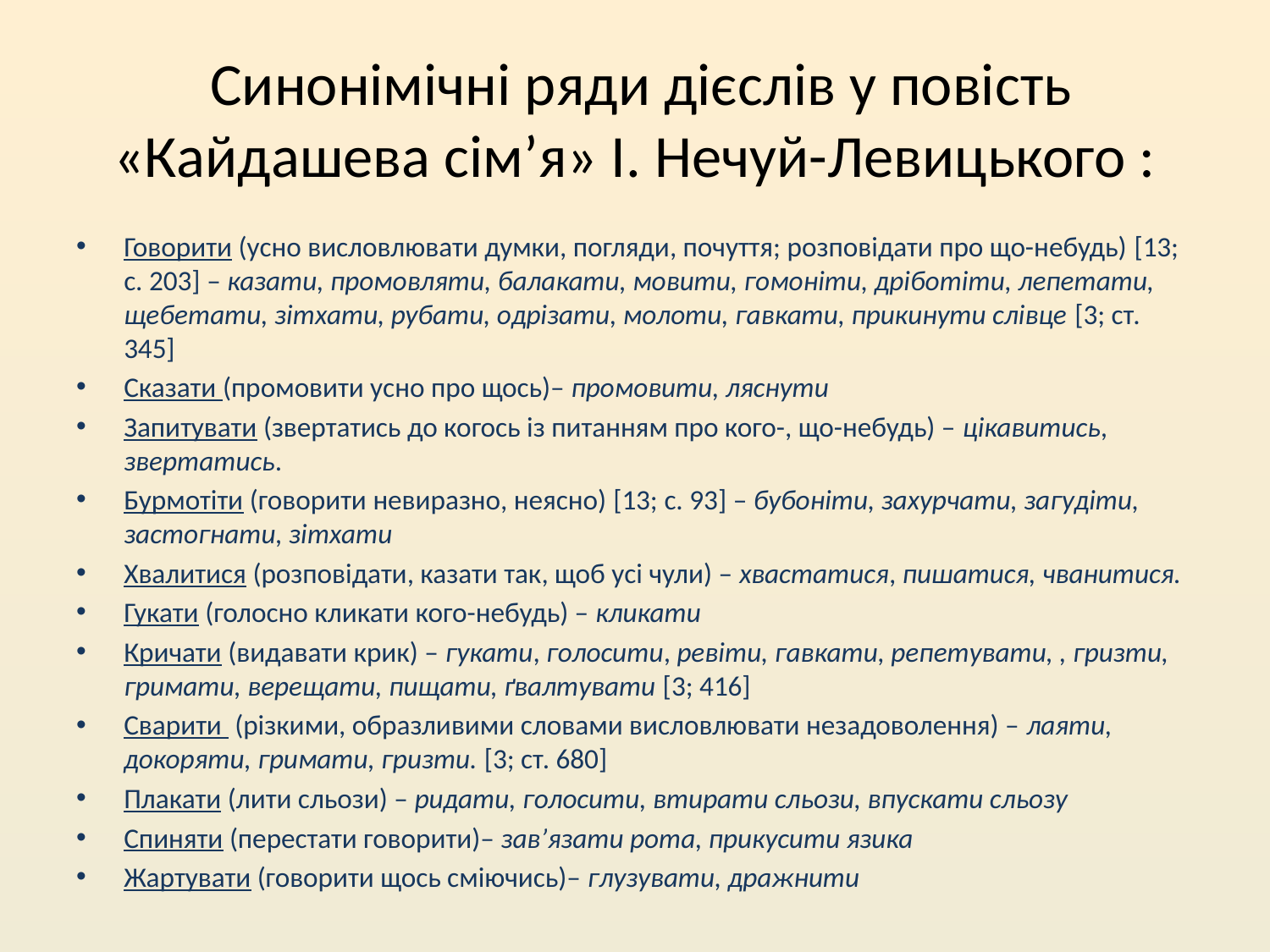

# Синонімічні ряди дієслів у повість «Кайдашева сім’я» І. Нечуй-Левицького :
Говорити (усно висловлювати думки, погляди, почуття; розповідати про що-небудь) [13; с. 203] – казати, промовляти, балакати, мовити, гомоніти, дріботіти, лепетати, щебетати, зітхати, рубати, одрізати, молоти, гавкати, прикинути слівце [3; ст. 345]
Сказати (промовити усно про щось)– промовити, ляснути
Запитувати (звертатись до когось із питанням про кого-, що-небудь) – цікавитись, звертатись.
Бурмотіти (говорити невиразно, неясно) [13; с. 93] – бубоніти, захурчати, загудіти, застогнати, зітхати
Хвалитися (розповідати, казати так, щоб усі чули) – хвастатися, пишатися, чванитися.
Гукати (голосно кликати кого-небудь) – кликати
Кричати (видавати крик) – гукати, голосити, ревіти, гавкати, репетувати, , гризти, гримати, верещати, пищати, ґвалтувати [3; 416]
Сварити  (різкими, образливими словами висловлювати незадоволення) – лаяти, докоряти, гримати, гризти. [3; ст. 680]
Плакати (лити сльози) – ридати, голосити, втирати сльози, впускати сльозу
Спиняти (перестати говорити)– зав’язати рота, прикусити язика
Жартувати (говорити щось сміючись)– глузувати, дражнити